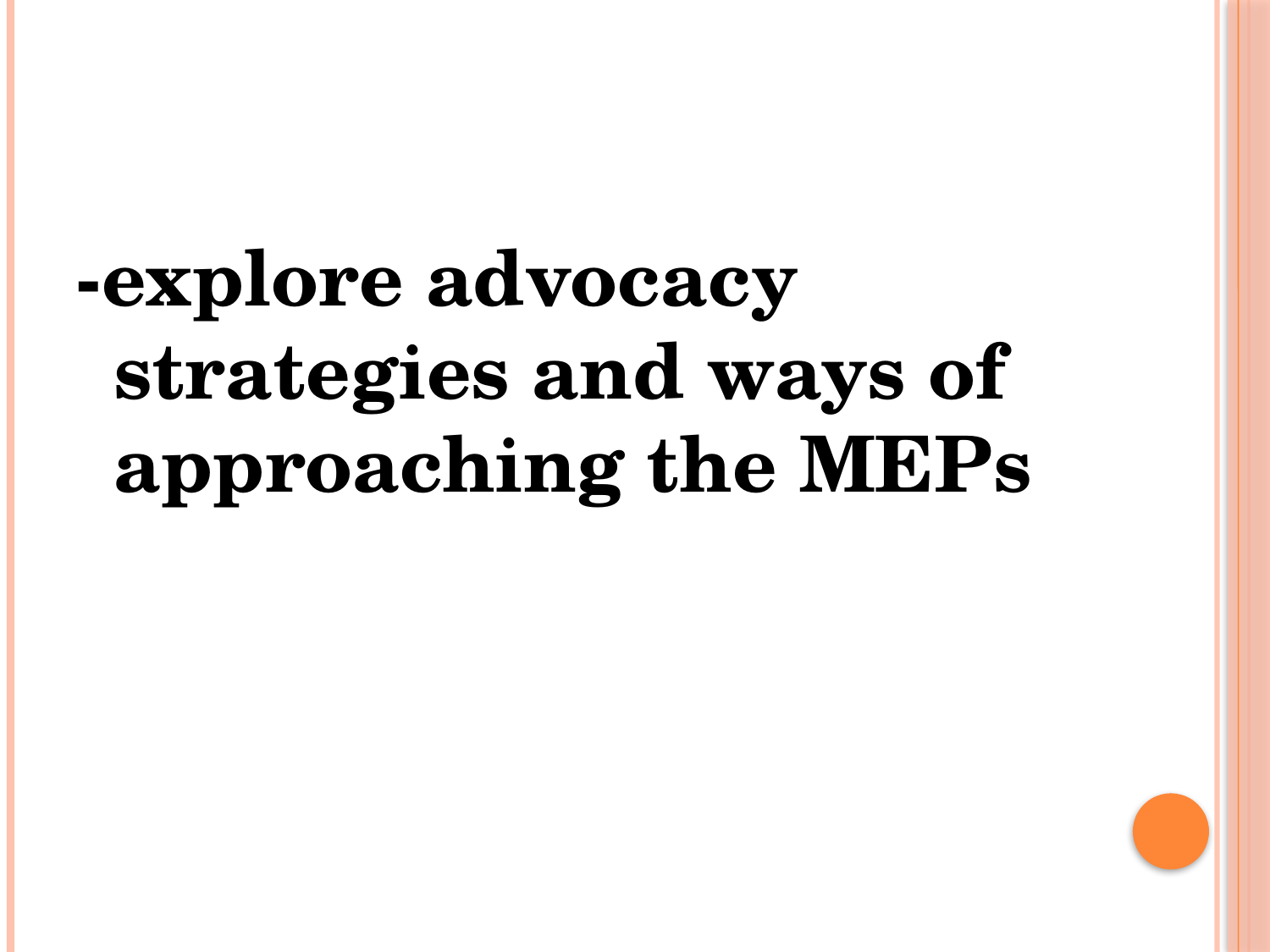

#
-explore advocacy strategies and ways of approaching the MEPs